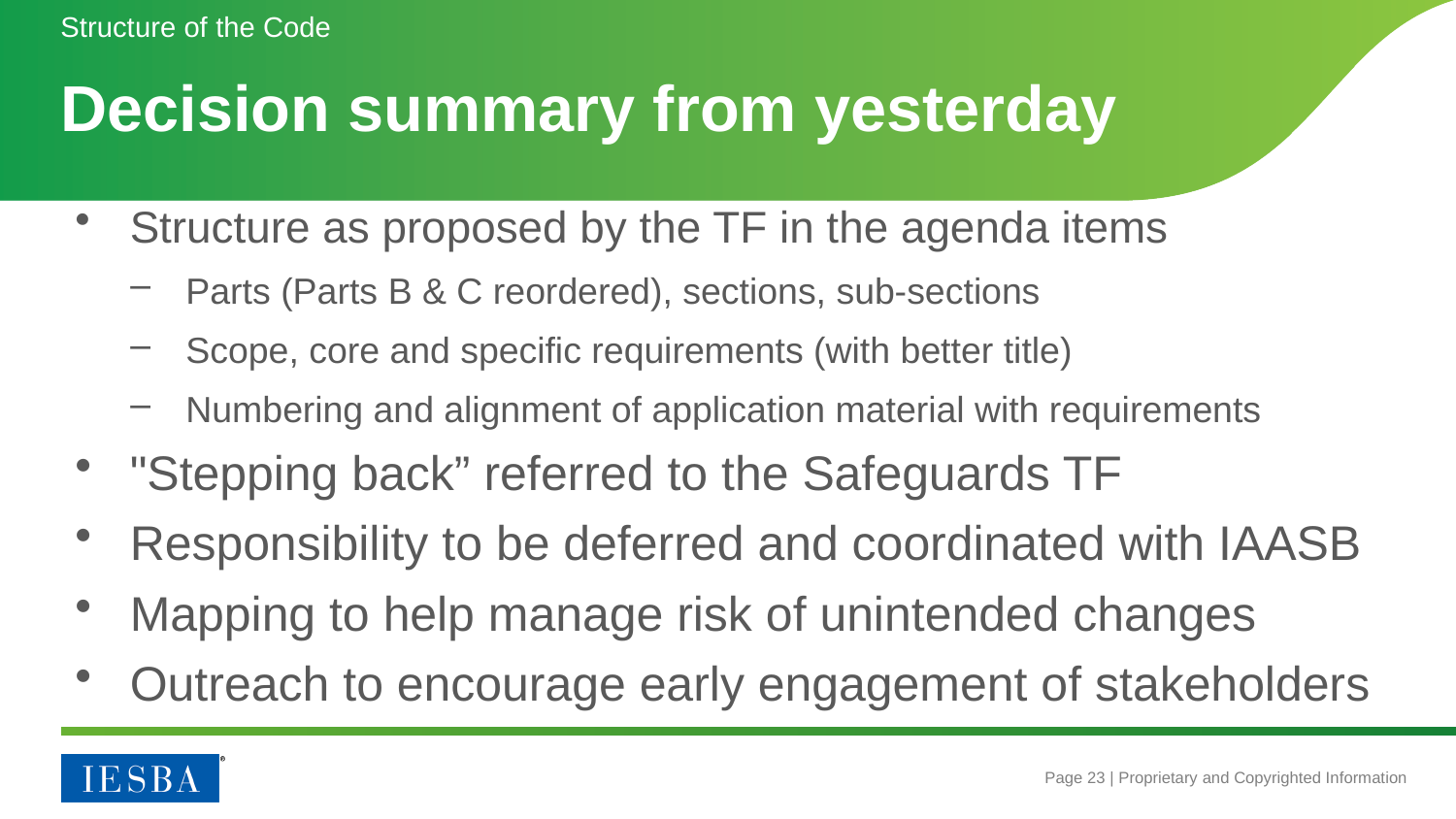

Structure of the Code

# Decision summary from yesterday
Structure as proposed by the TF in the agenda items
Parts (Parts B & C reordered), sections, sub-sections
Scope, core and specific requirements (with better title)
Numbering and alignment of application material with requirements
"Stepping back” referred to the Safeguards TF
Responsibility to be deferred and coordinated with IAASB
Mapping to help manage risk of unintended changes
Outreach to encourage early engagement of stakeholders